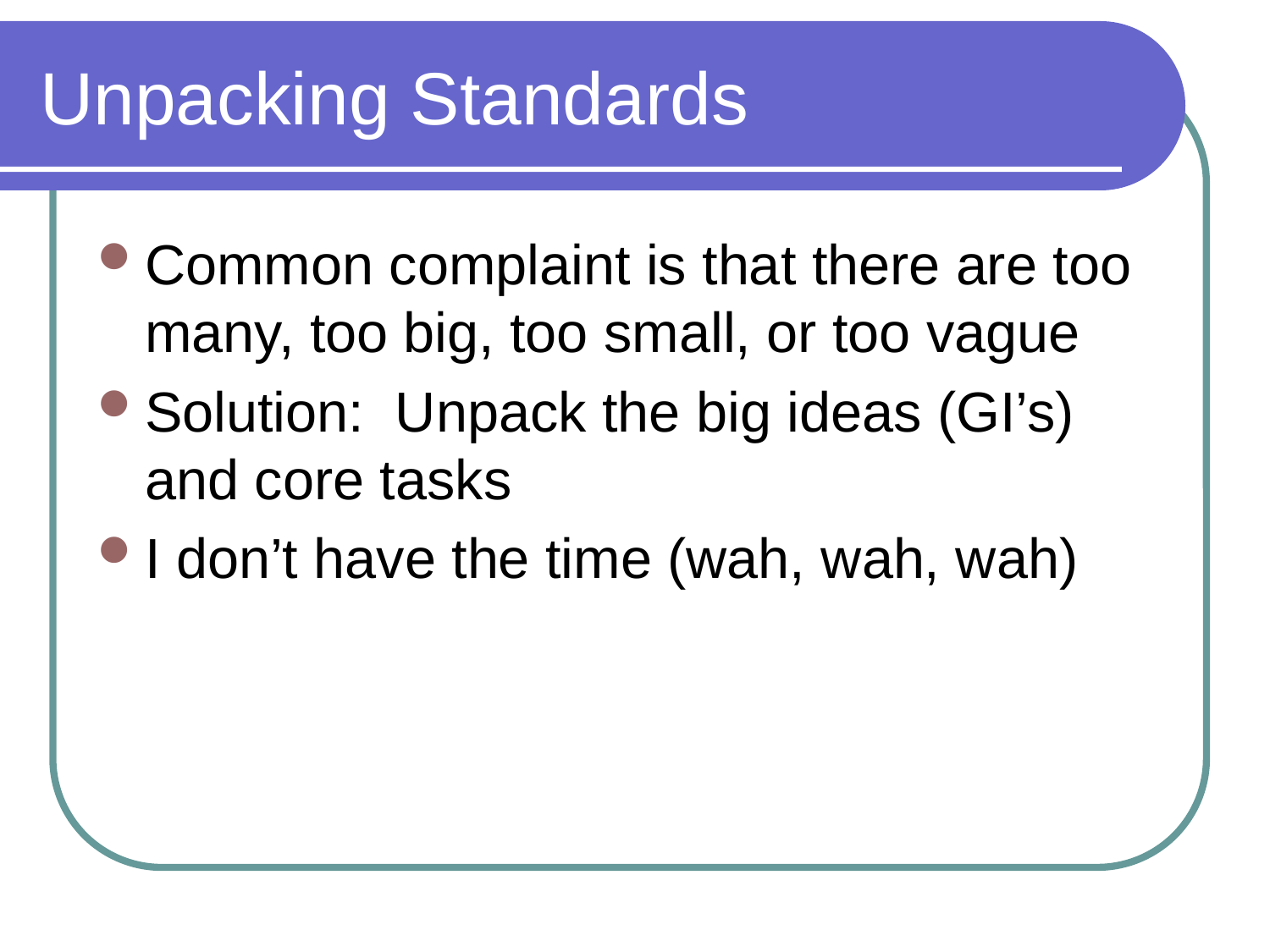

# Unpacking Standards
Common complaint is that there are too many, too big, too small, or too vague
Solution:  Unpack the big ideas (GI’s) and core tasks
I don’t have the time (wah, wah, wah)